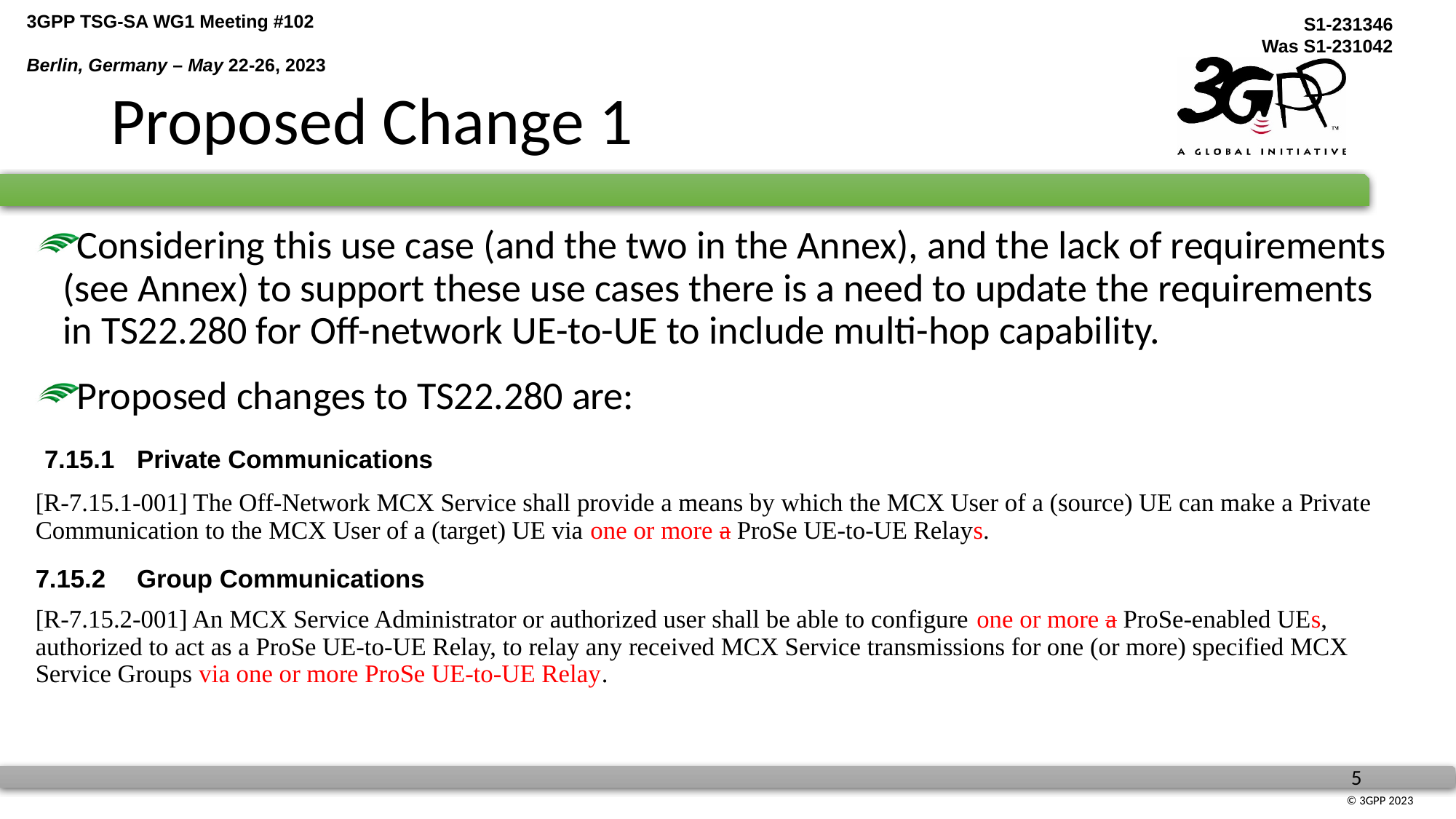

# Proposed Change 1
Considering this use case (and the two in the Annex), and the lack of requirements (see Annex) to support these use cases there is a need to update the requirements in TS22.280 for Off-network UE-to-UE to include multi-hop capability.
Proposed changes to TS22.280 are:
 7.15.1	Private Communications
[R-7.15.1-001] The Off-Network MCX Service shall provide a means by which the MCX User of a (source) UE can make a Private Communication to the MCX User of a (target) UE via one or more a ProSe UE-to-UE Relays.
7.15.2	Group Communications
[R-7.15.2-001] An MCX Service Administrator or authorized user shall be able to configure one or more a ProSe-enabled UEs, authorized to act as a ProSe UE-to-UE Relay, to relay any received MCX Service transmissions for one (or more) specified MCX Service Groups via one or more ProSe UE-to-UE Relay.